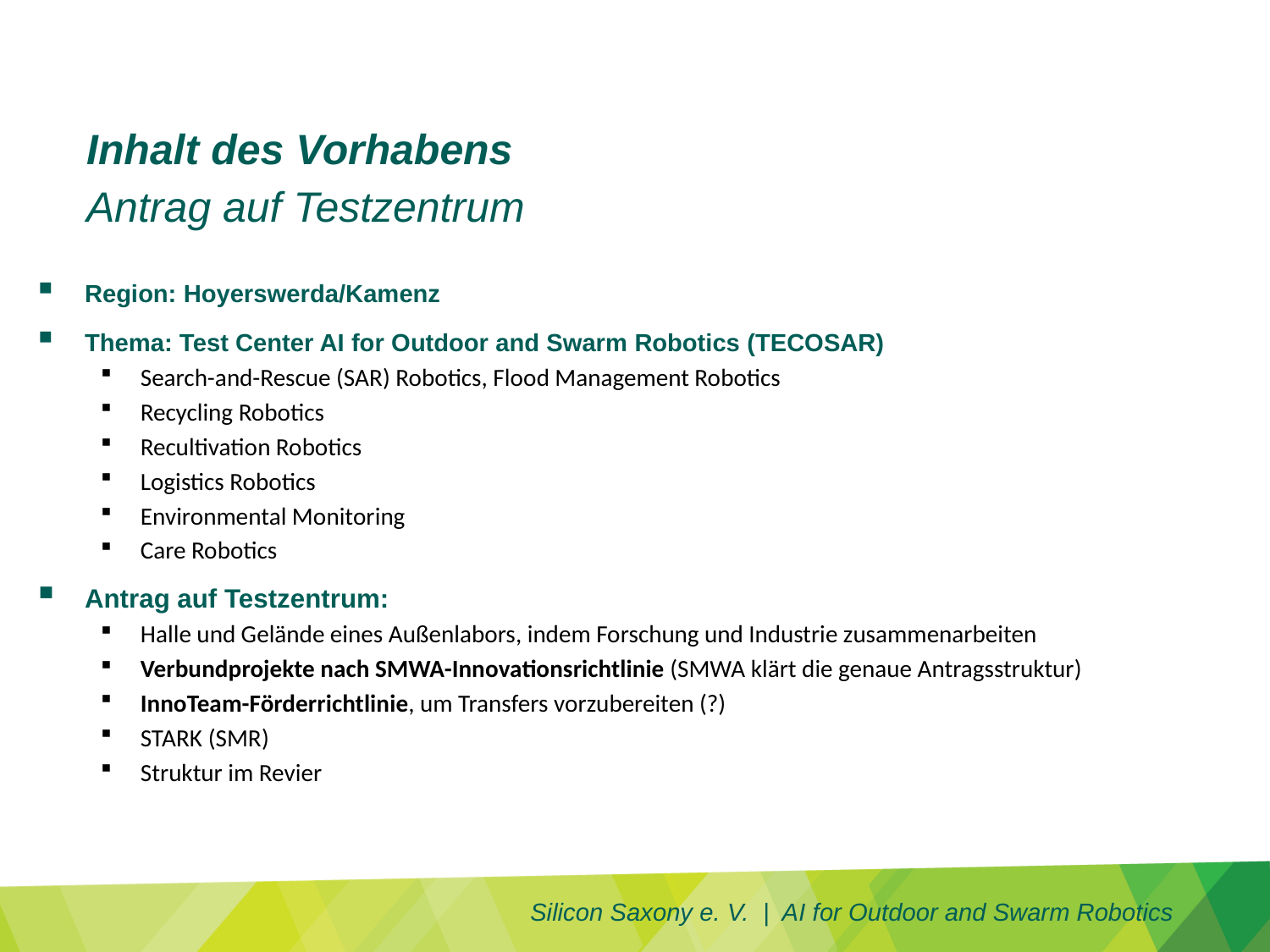

Inhalt des Vorhabens
Antrag auf Testzentrum
Region: Hoyerswerda/Kamenz
Thema: Test Center AI for Outdoor and Swarm Robotics (TECOSAR)
Search-and-Rescue (SAR) Robotics, Flood Management Robotics
Recycling Robotics
Recultivation Robotics
Logistics Robotics
Environmental Monitoring
Care Robotics
Antrag auf Testzentrum:
Halle und Gelände eines Außenlabors, indem Forschung und Industrie zusammenarbeiten
Verbundprojekte nach SMWA-Innovationsrichtlinie (SMWA klärt die genaue Antragsstruktur)
InnoTeam-Förderrichtlinie, um Transfers vorzubereiten (?)
STARK (SMR)
Struktur im Revier